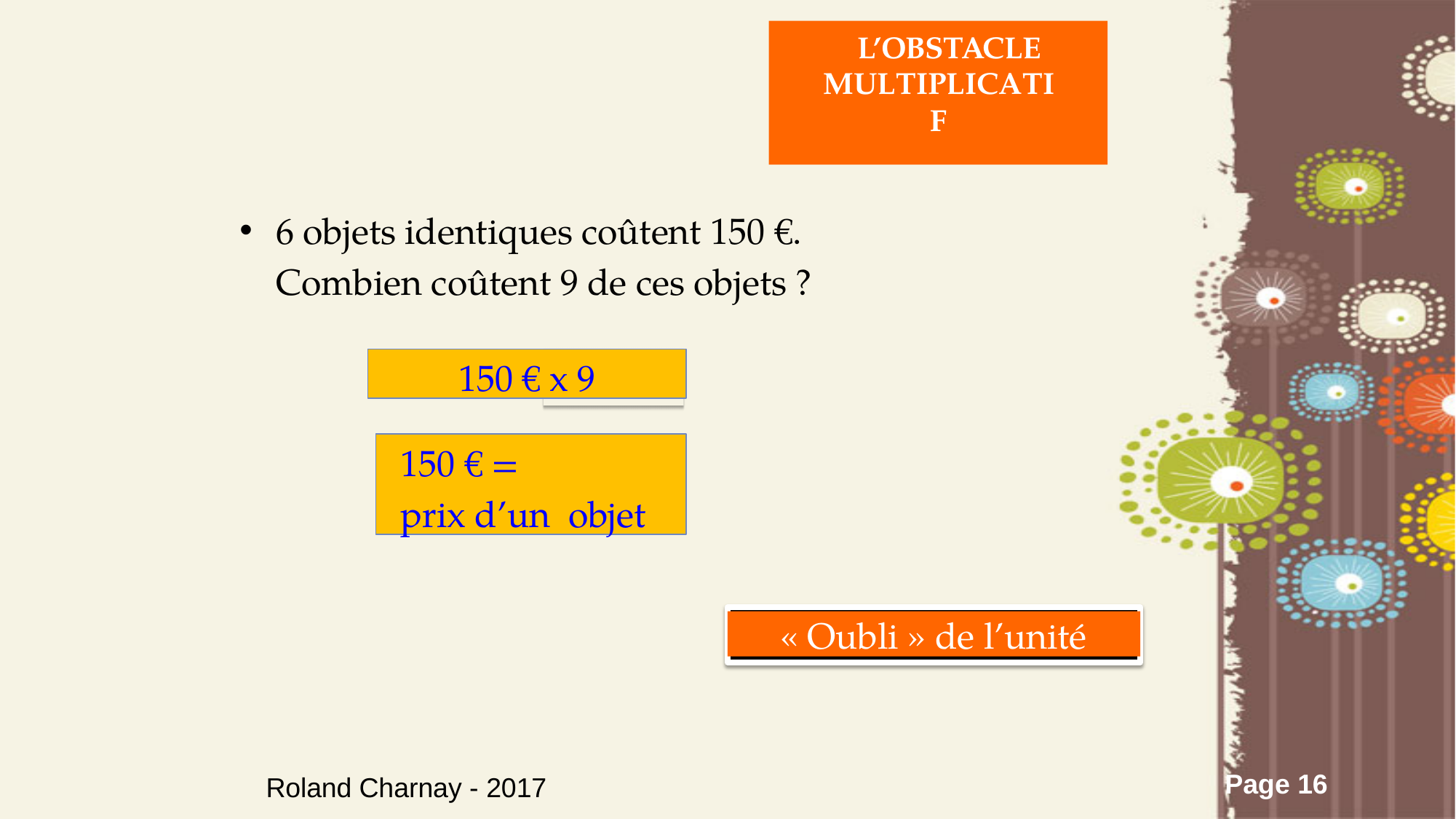

# L’OBSTACLE  MULTIPLICATIF
6 objets identiques coûtent 150 €.  Combien coûtent 9 de ces objets ?

150 € x 9
150 € =
prix d’un  objet

« Oubli » de l’unité
Roland Charnay - 2017